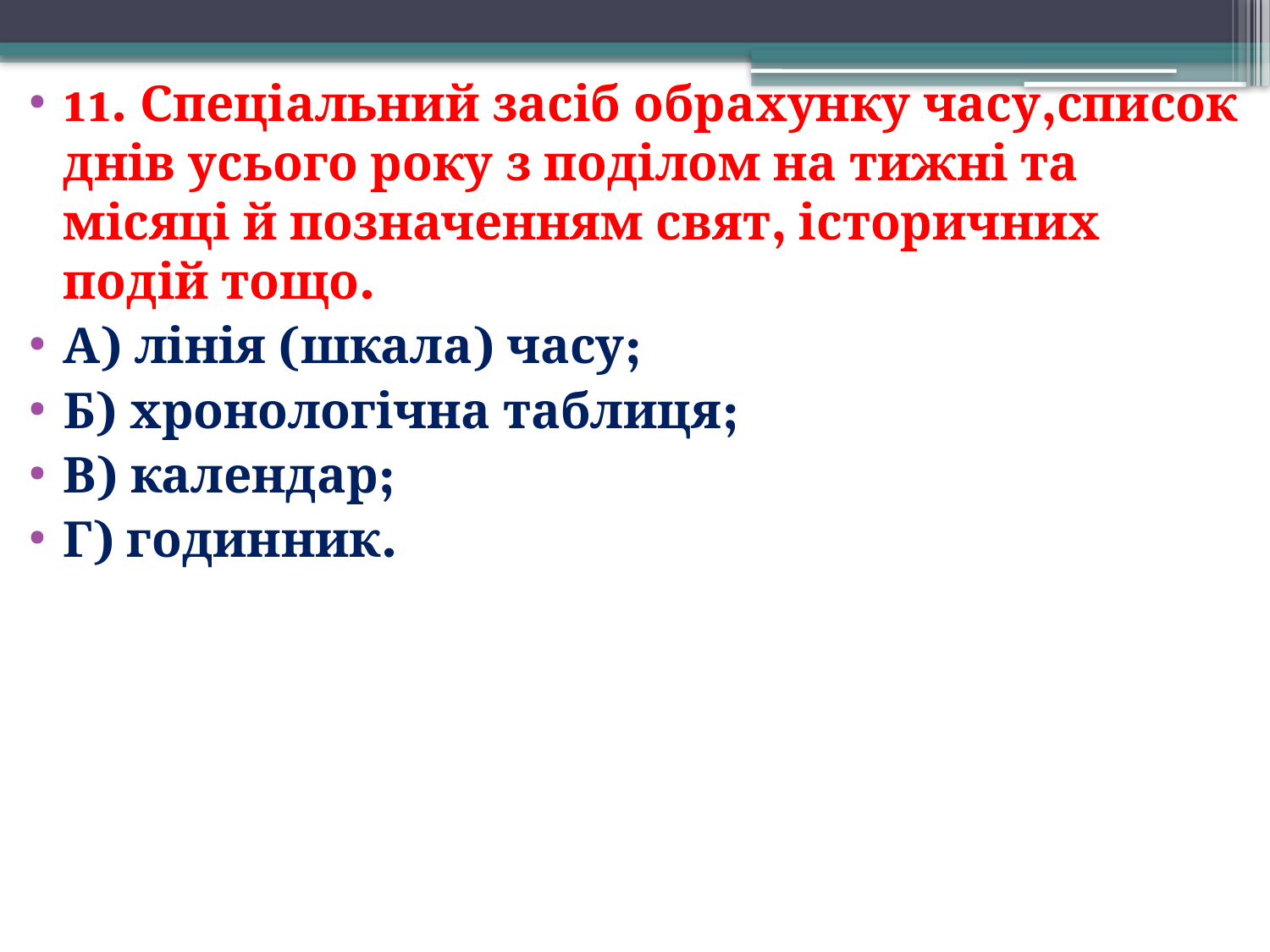

11. Спеціальний засіб обрахунку часу,список днів усього року з поділом на тижні та місяці й позначенням свят, історичних подій тощо.
А) лінія (шкала) часу;
Б) хронологічна таблиця;
В) календар;
Г) годинник.